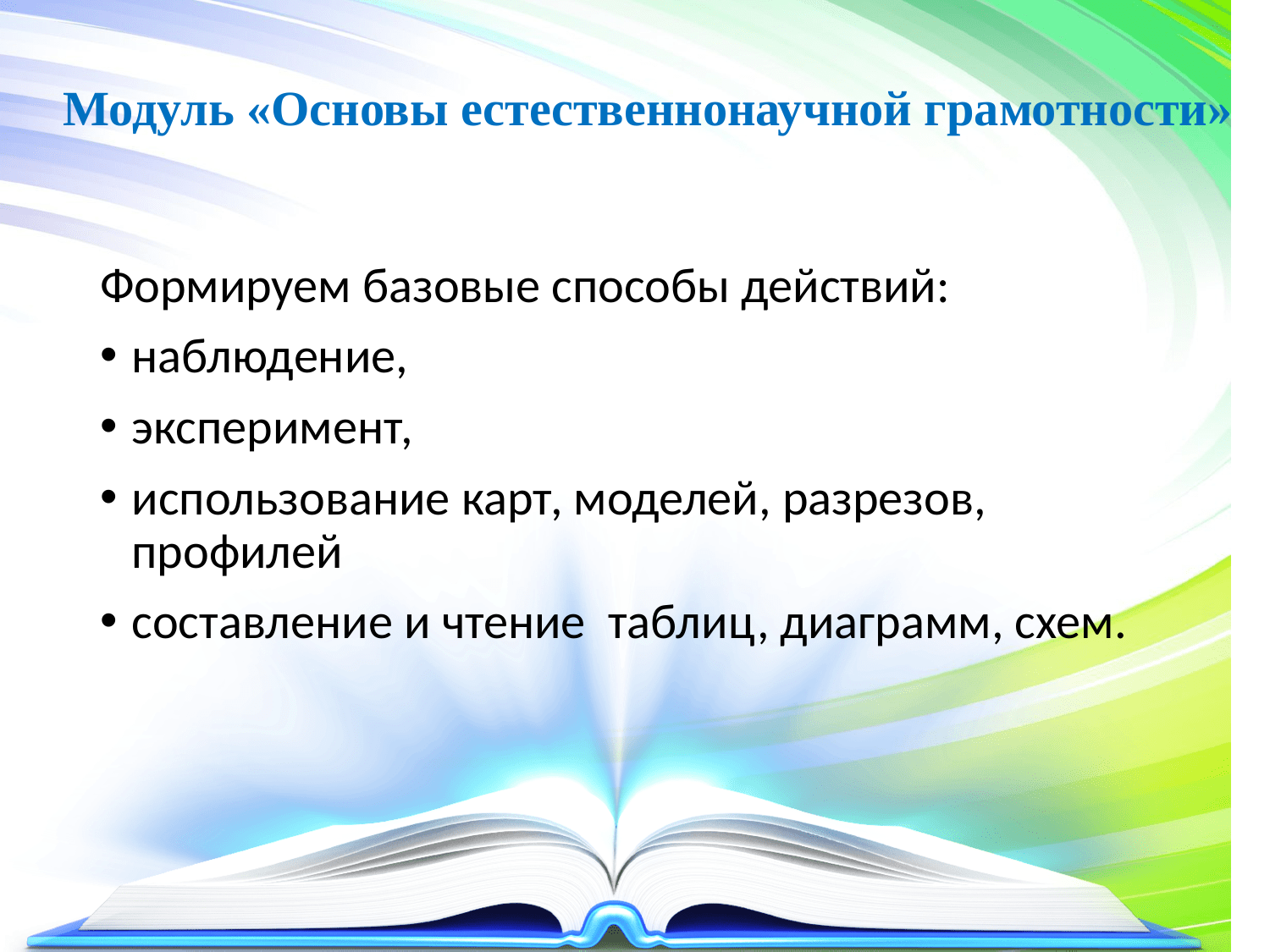

# Модуль «Основы естественнонаучной грамотности»
Формируем базовые способы действий:
наблюдение,
эксперимент,
использование карт, моделей, разрезов, профилей
составление и чтение  таблиц, диаграмм, схем.